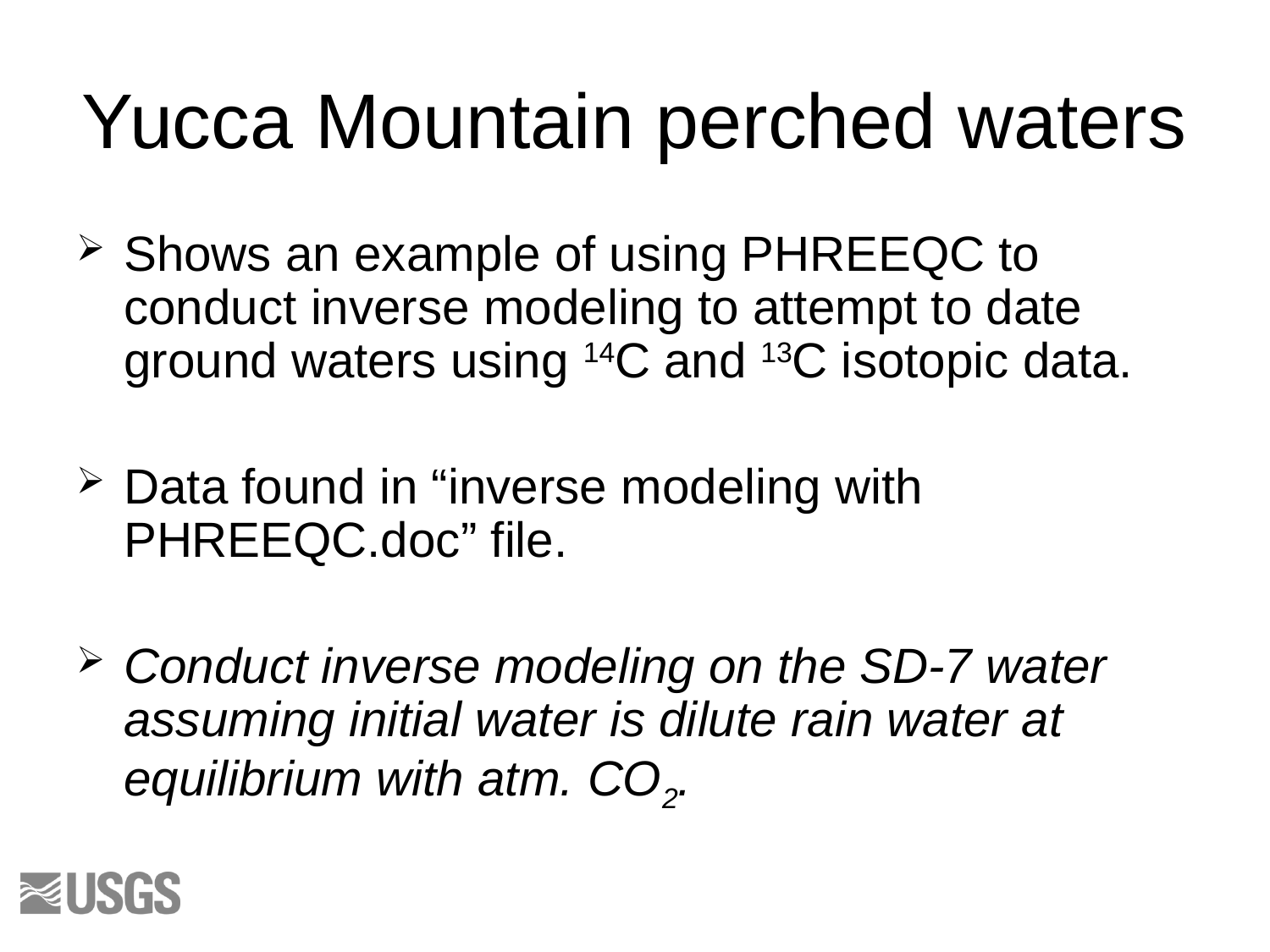

# Yucca Mountain perched waters
Shows an example of using PHREEQC to conduct inverse modeling to attempt to date ground waters using 14C and 13C isotopic data.

Data found in “inverse modeling with PHREEQC.doc” file.

Conduct inverse modeling on the SD-7 water assuming initial water is dilute rain water at equilibrium with atm. CO2.